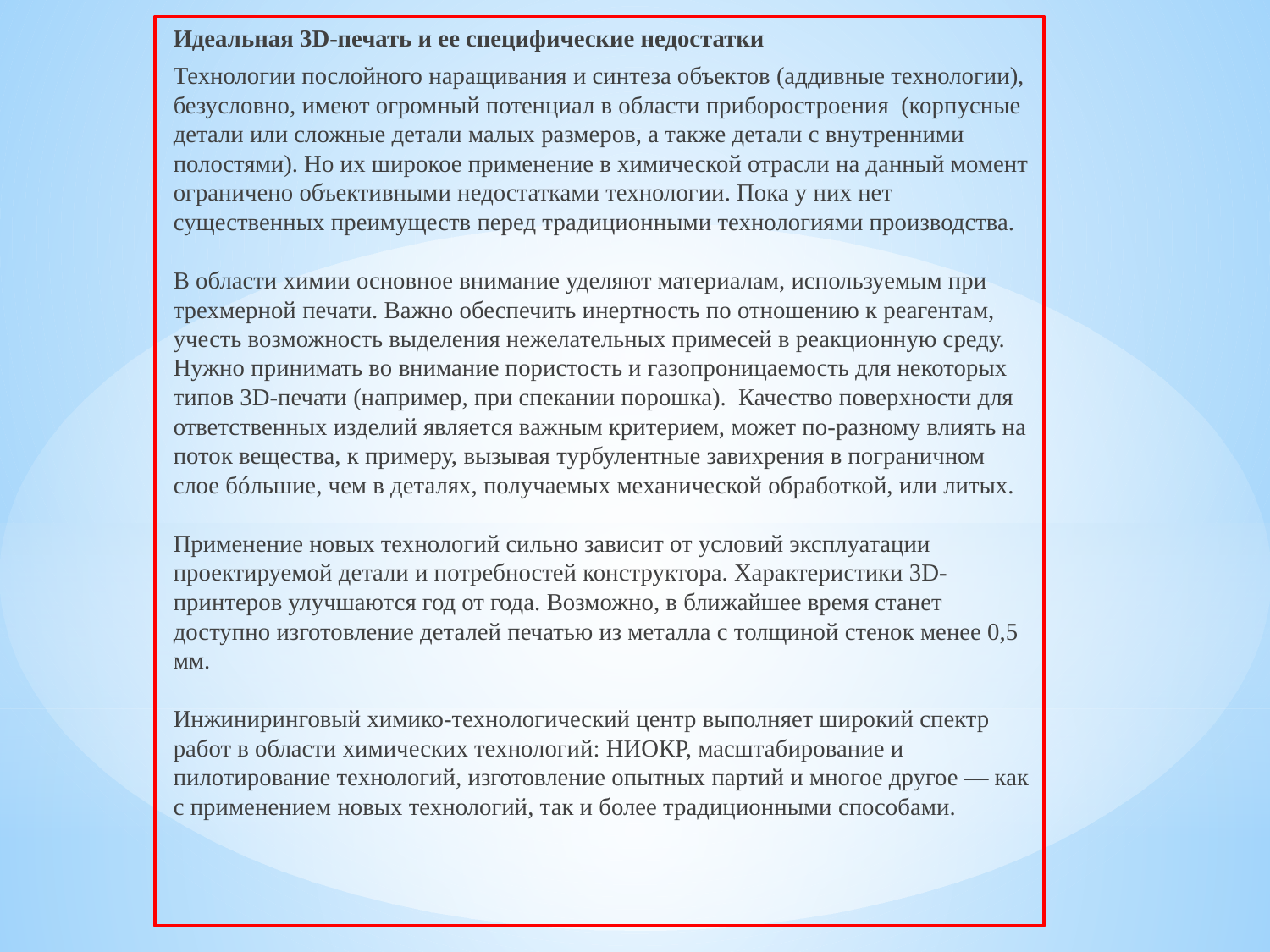

Идеальная 3D-печать и ее специфические недостатки
Технологии послойного наращивания и синтеза объектов (аддивные технологии), безусловно, имеют огромный потенциал в области приборостроения  (корпусные детали или сложные детали малых размеров, а также детали с внутренними полостями). Но их широкое применение в химической отрасли на данный момент ограничено объективными недостатками технологии. Пока у них нет существенных преимуществ перед традиционными технологиями производства.
В области химии основное внимание уделяют материалам, используемым при трехмерной печати. Важно обеспечить инертность по отношению к реагентам, учесть возможность выделения нежелательных примесей в реакционную среду. Нужно принимать во внимание пористость и газопроницаемость для некоторых типов 3D-печати (например, при спекании порошка).  Качество поверхности для ответственных изделий является важным критерием, может по-разному влиять на поток вещества, к примеру, вызывая турбулентные завихрения в пограничном слое бóльшие, чем в деталях, получаемых механической обработкой, или литых.
Применение новых технологий сильно зависит от условий эксплуатации проектируемой детали и потребностей конструктора. Характеристики 3D-принтеров улучшаются год от года. Возможно, в ближайшее время станет доступно изготовление деталей печатью из металла с толщиной стенок менее 0,5 мм.
Инжиниринговый химико-технологический центр выполняет широкий спектр работ в области химических технологий: НИОКР, масштабирование и пилотирование технологий, изготовление опытных партий и многое другое — как с применением новых технологий, так и более традиционными способами.